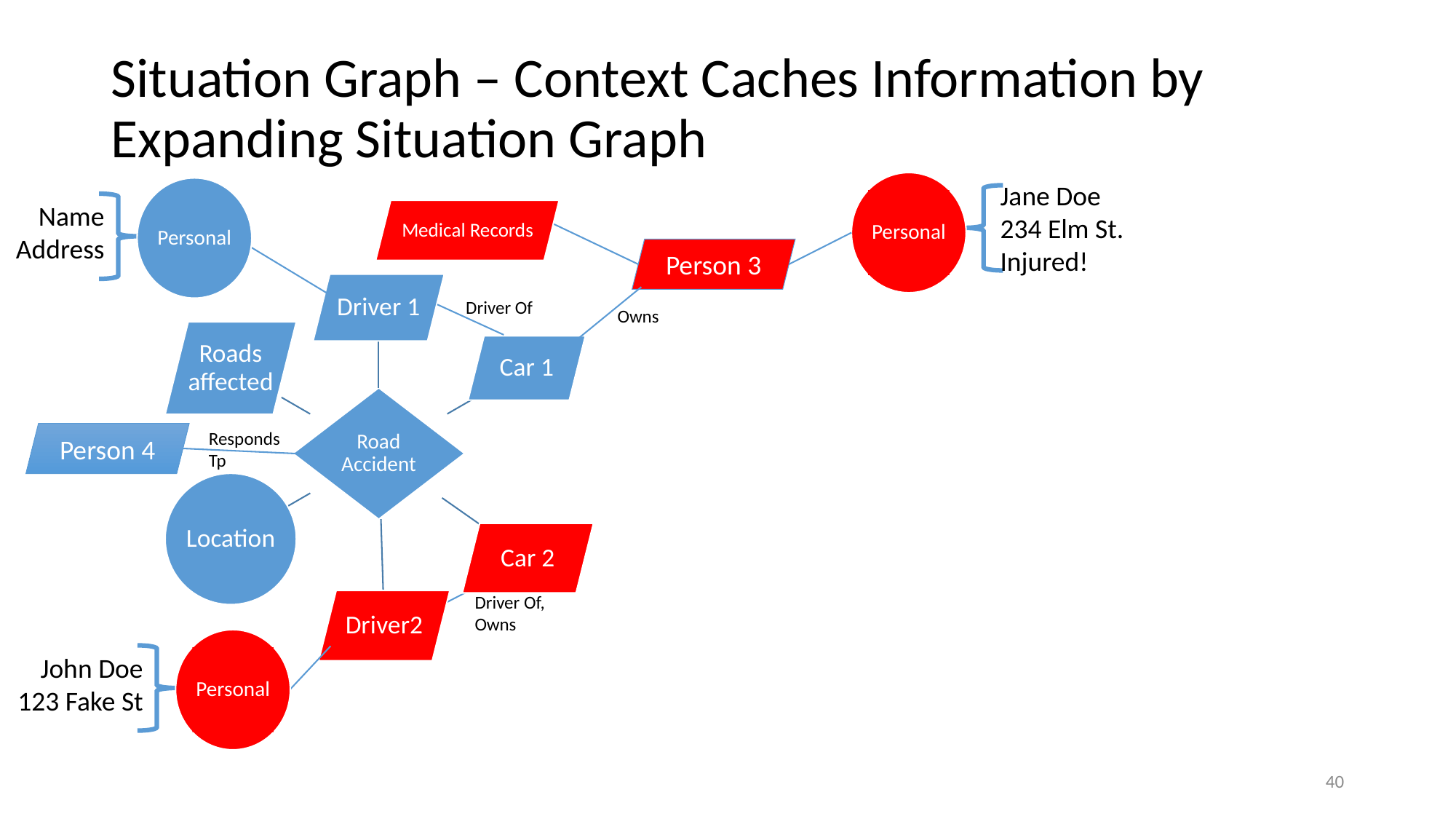

# Situation Graph – Context Caches Information by Expanding Situation Graph

Personal
Jane Doe
234 Elm St.
Injured!

Personal

Name
Address

Medical Records
Road Accident

Driver 1

Car 1

Car 2

Driver2

Location

Roads affected
Person 3
Driver Of
Owns
Responds Tp
Person 4
Driver Of,
Owns

Personal

John Doe
123 Fake St
40